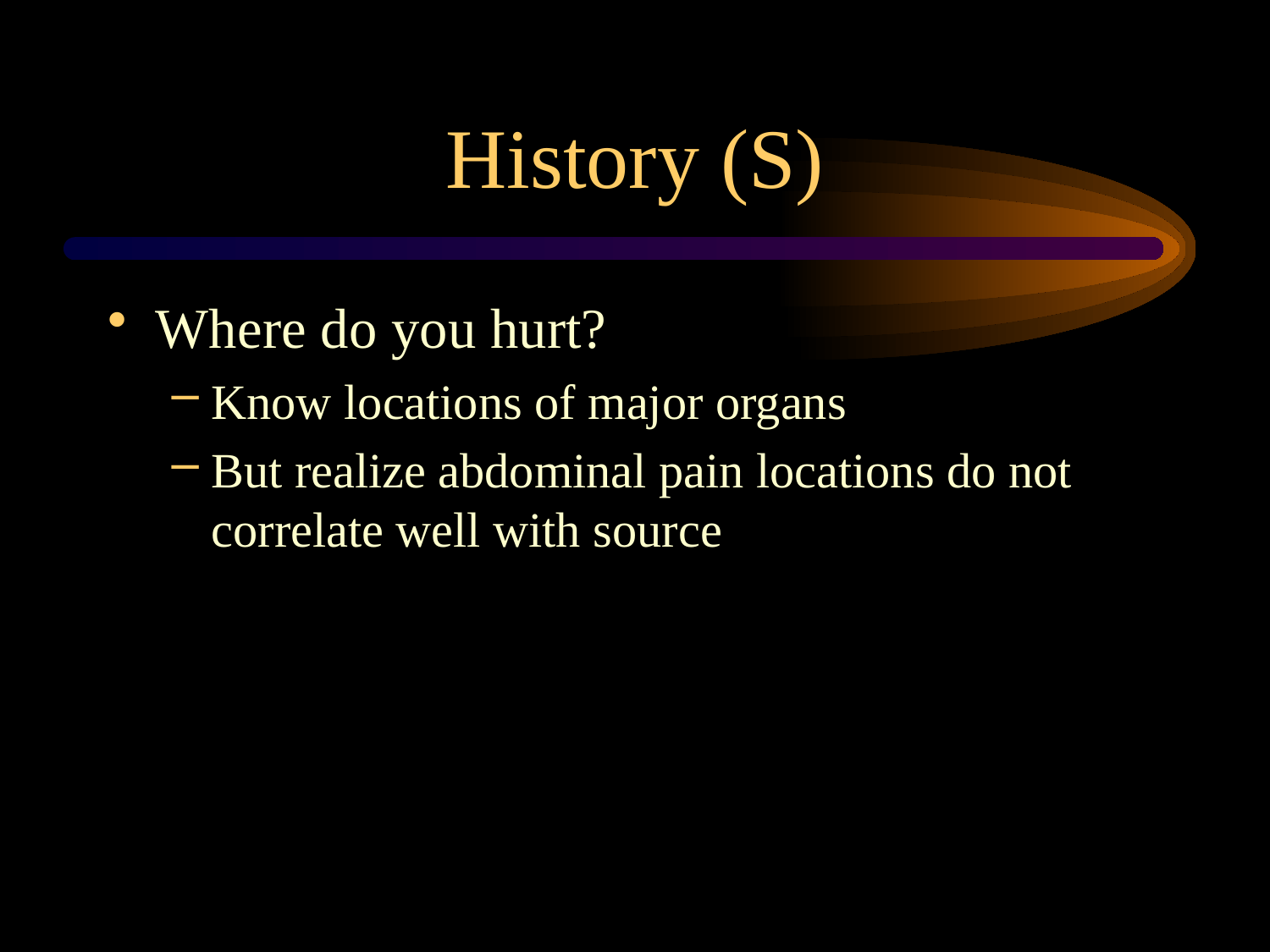

# History (S)
Where do you hurt?
Know locations of major organs
But realize abdominal pain locations do not correlate well with source